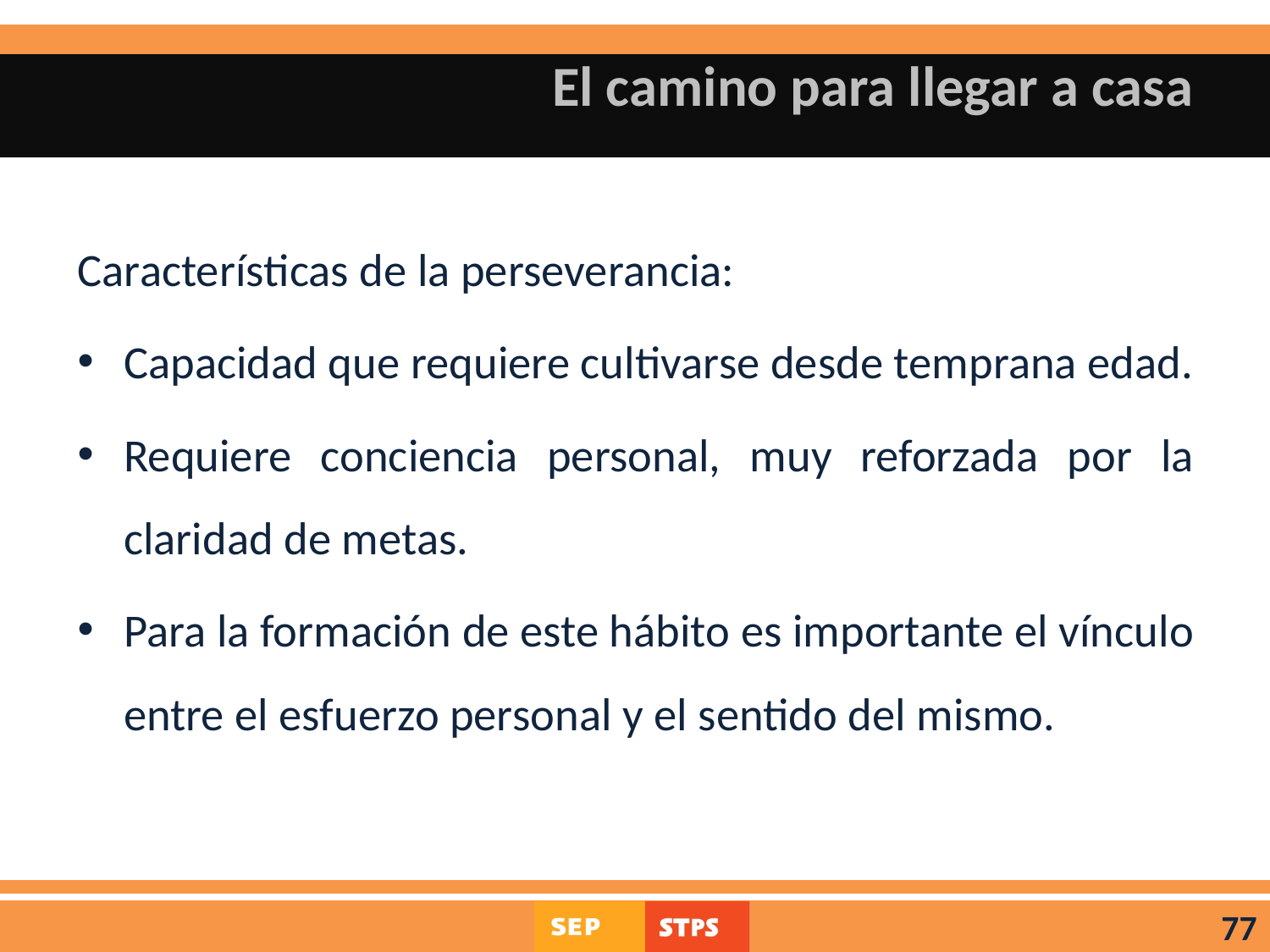

# El camino para llegar a casa
Características de la perseverancia:
Capacidad que requiere cultivarse desde temprana edad.
Requiere conciencia personal, muy reforzada por la claridad de metas.
Para la formación de este hábito es importante el vínculo entre el esfuerzo personal y el sentido del mismo.

77